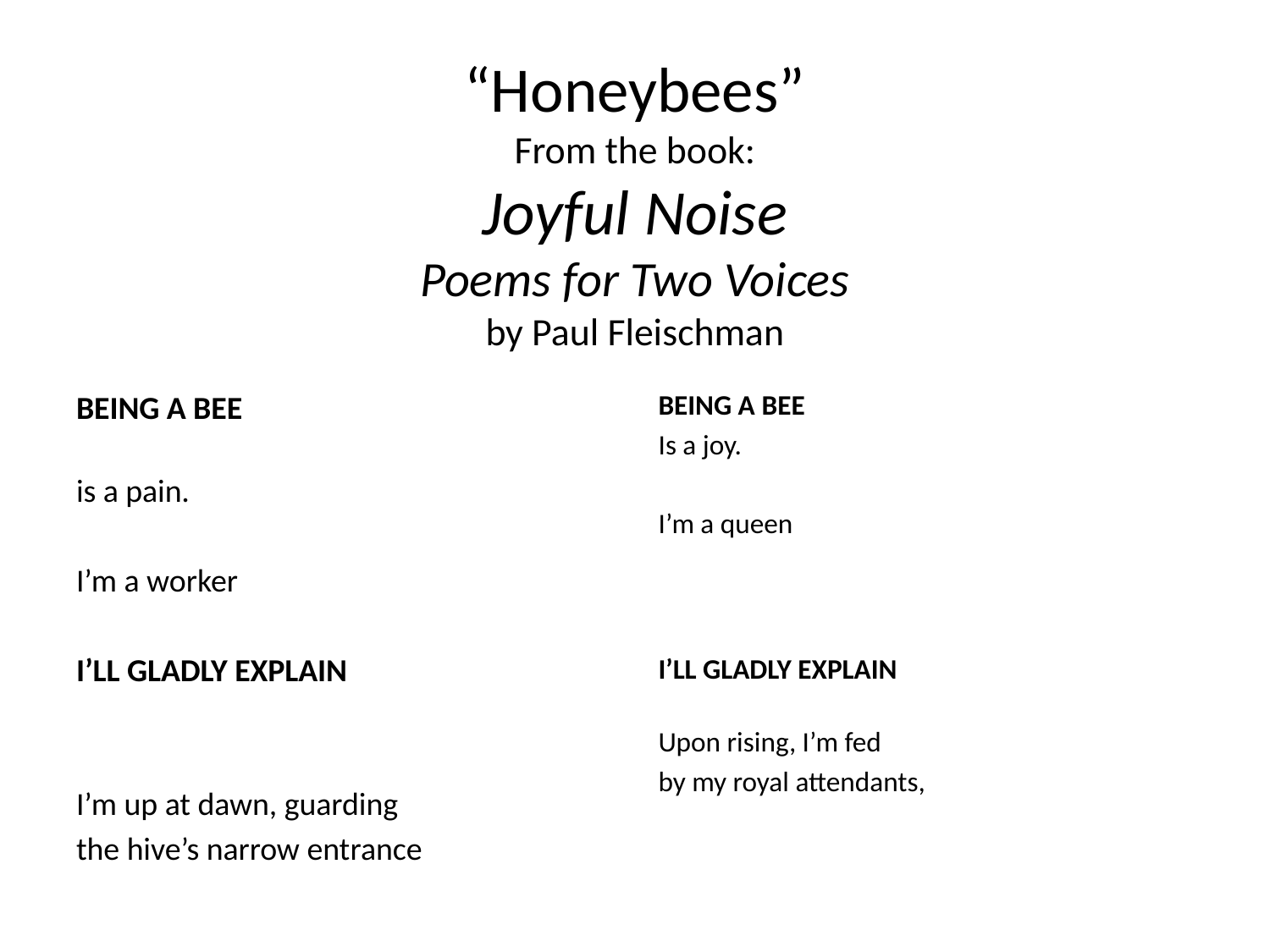

# “Honeybees” From the book: Joyful Noise Poems for Two Voices by Paul Fleischman
BEING A BEE
is a pain.

I’m a worker

I’LL GLADLY EXPLAIN

I’m up at dawn, guarding
the hive’s narrow entrance

BEING A BEE
Is a joy.

I’m a queen

I’LL GLADLY EXPLAIN

Upon rising, I’m fed
by my royal attendants,